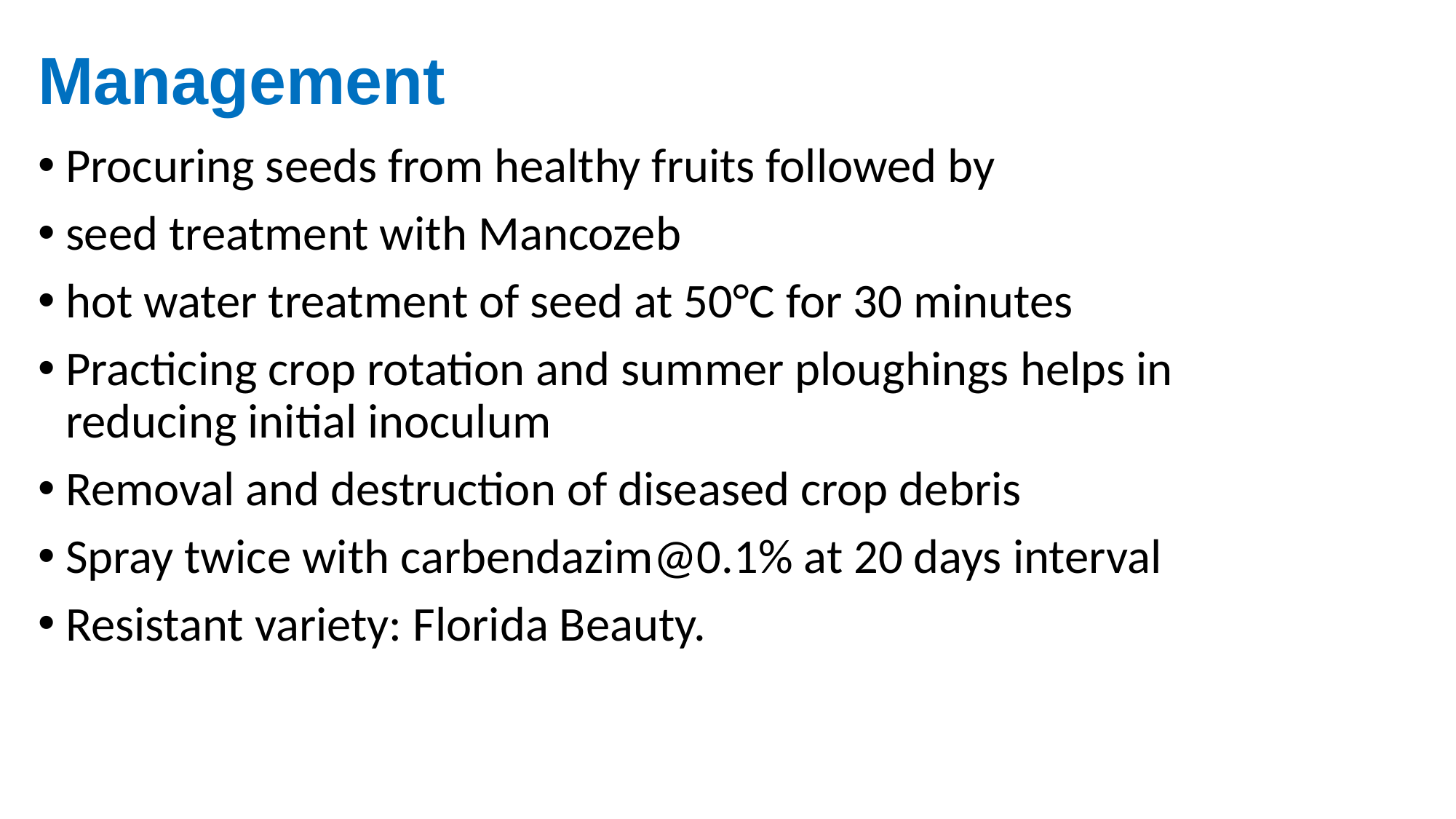

# Management
Procuring seeds from healthy fruits followed by
seed treatment with Mancozeb
hot water treatment of seed at 50°C for 30 minutes
Practicing crop rotation and summer ploughings helps in reducing initial inoculum
Removal and destruction of diseased crop debris
Spray twice with carbendazim@0.1% at 20 days interval
Resistant variety: Florida Beauty.